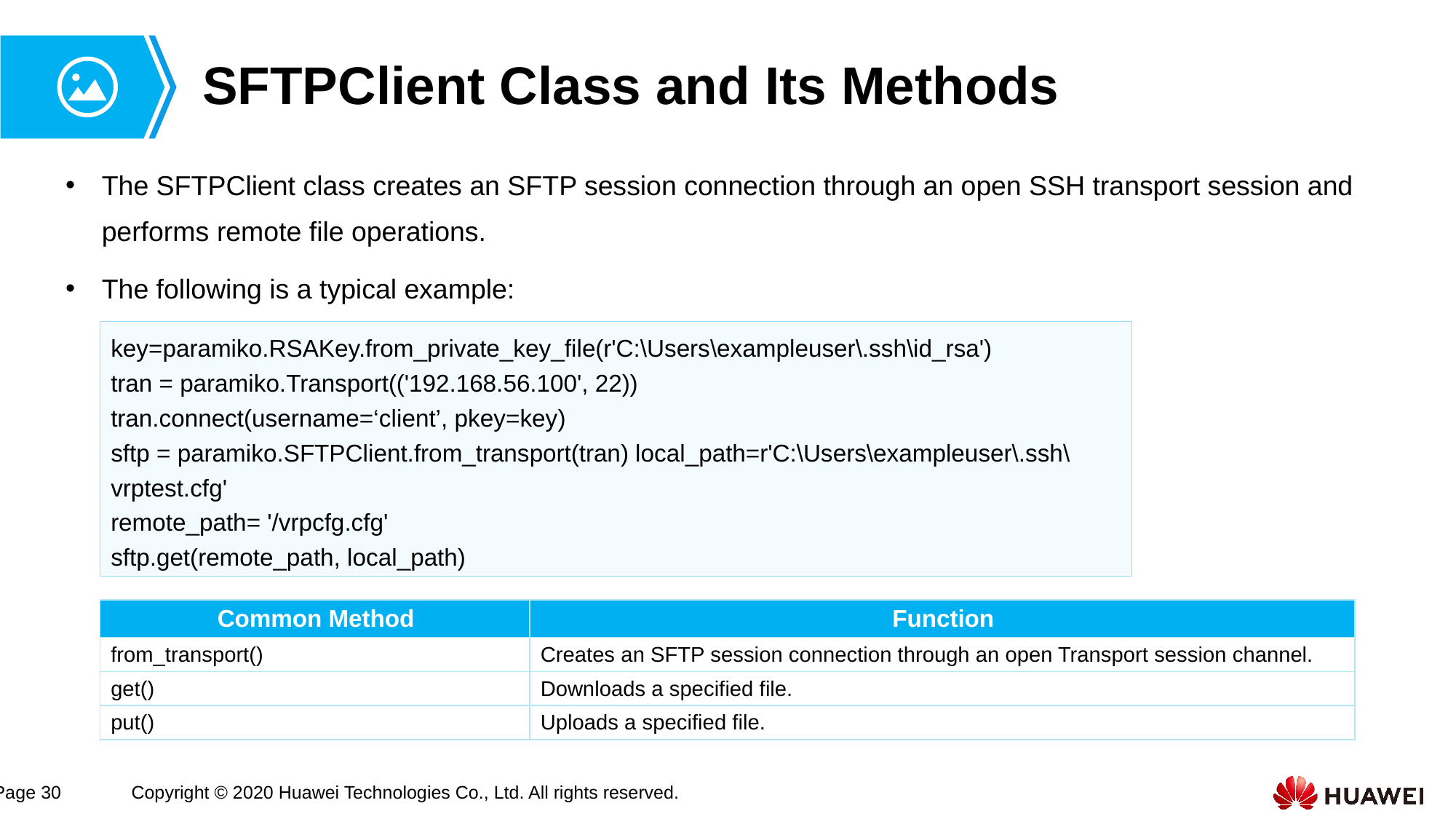

# SFTPClient Class and Its Methods
The SFTPClient class creates an SFTP session connection through an open SSH transport session and performs remote file operations.
The following is a typical example:

key=paramiko.RSAKey.from_private_key_file(r'C:\Users\exampleuser\.ssh\id_rsa')
tran = paramiko.Transport(('192.168.56.100', 22))
tran.connect(username=‘client’, pkey=key)
sftp = paramiko.SFTPClient.from_transport(tran) local_path=r'C:\Users\exampleuser\.ssh\vrptest.cfg'
remote_path= '/vrpcfg.cfg'
sftp.get(remote_path, local_path)
| Common Method | Function |
| --- | --- |
| from\_transport() | Creates an SFTP session connection through an open Transport session channel. |
| get() | Downloads a specified file. |
| put() | Uploads a specified file. |